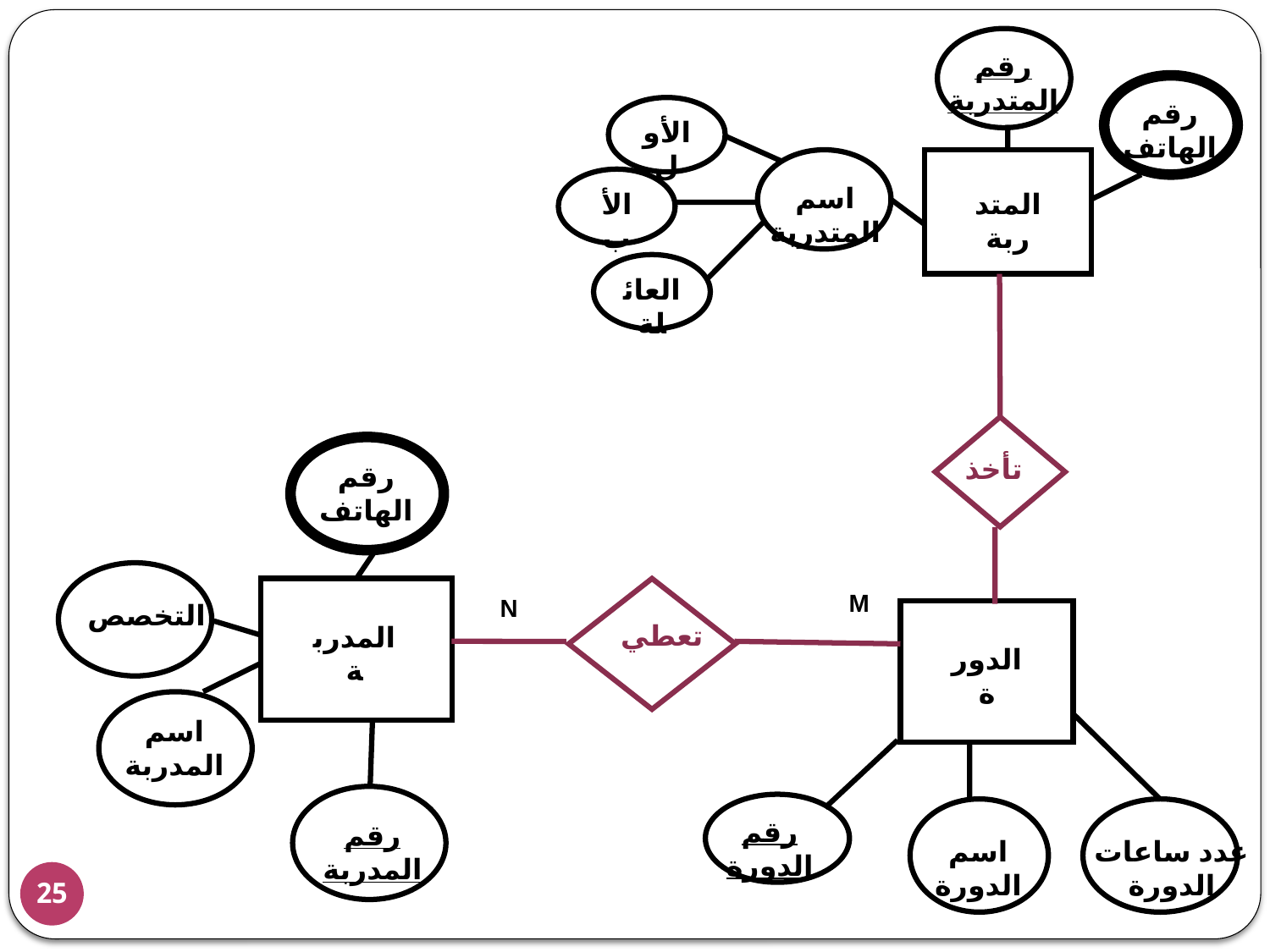

رقم المتدربة

رقم الهاتف

اسم المتدربة

المتدربة

الأول

الأب

العائلة

تأخذ

رقم الهاتف

التخصص

المدربة

اسم المدربة

رقم المدربة

تعطي

M
N

الدورة

اسم الدورة

عدد ساعات الدورة

رقم الدورة
25